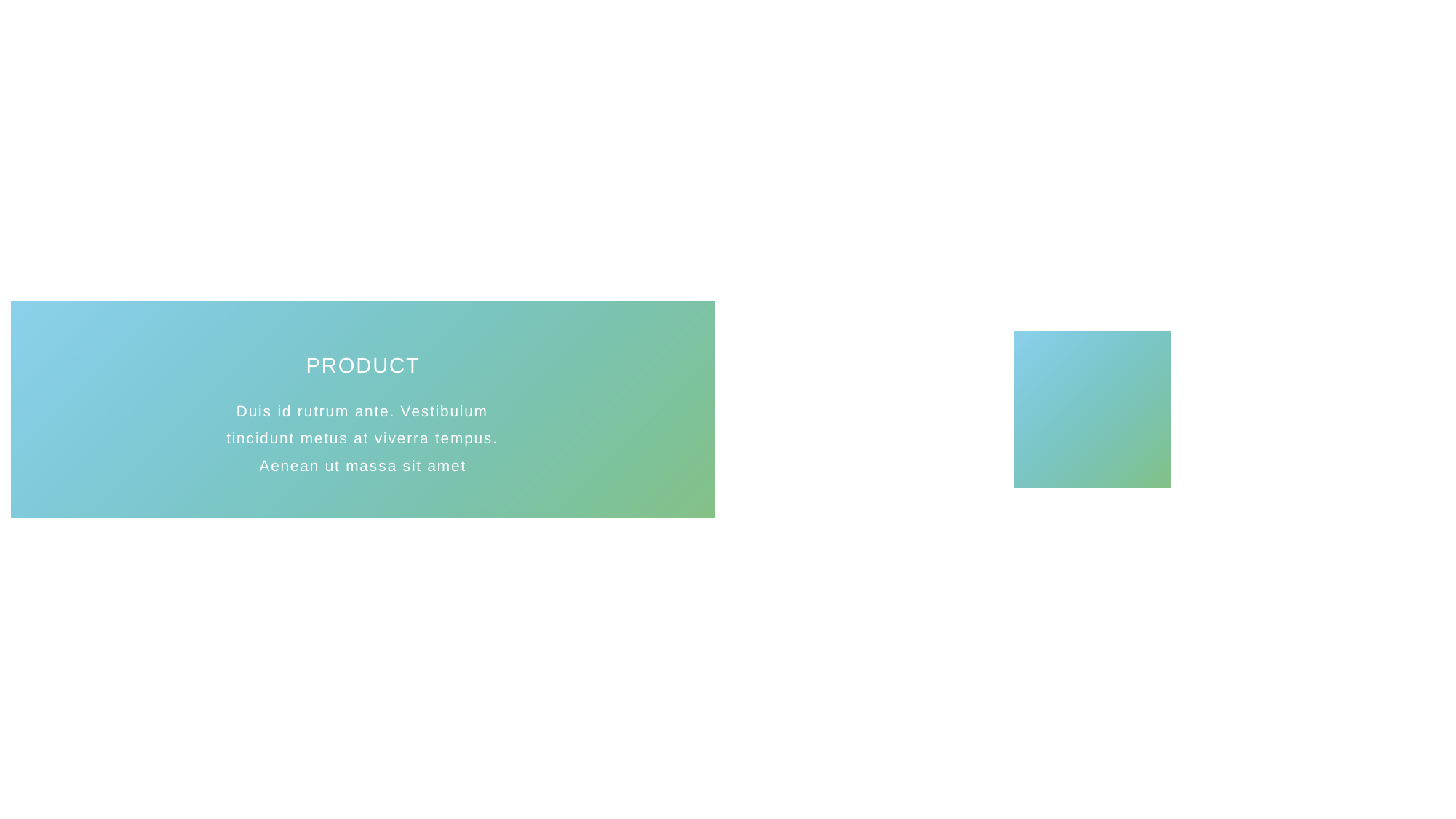

PRODUCT
Duis id rutrum ante. Vestibulum tincidunt metus at viverra tempus. Aenean ut massa sit amet